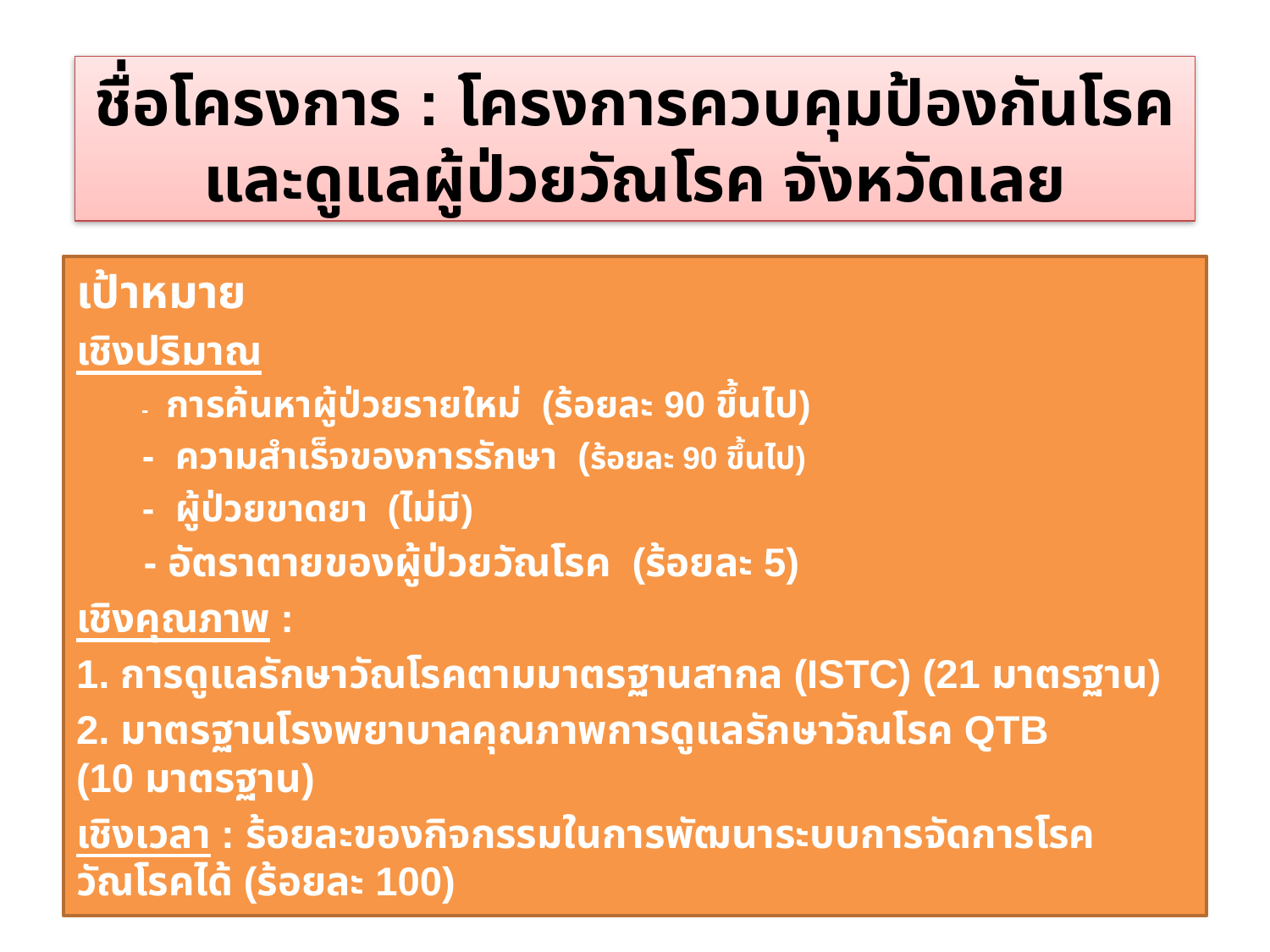

ชื่อโครงการ : โครงการควบคุมป้องกันโรคและดูแลผู้ป่วยวัณโรค จังหวัดเลย
เป้าหมาย
เชิงปริมาณ
           -   การค้นหาผู้ป่วยรายใหม่  (ร้อยละ 90 ขึ้นไป)
 -  ความสำเร็จของการรักษา  (ร้อยละ 90 ขึ้นไป)
 -  ผู้ป่วยขาดยา  (ไม่มี)
      - อัตราตายของผู้ป่วยวัณโรค  (ร้อยละ 5)
เชิงคุณภาพ :
1. การดูแลรักษาวัณโรคตามมาตรฐานสากล (ISTC) (21 มาตรฐาน)
2. มาตรฐานโรงพยาบาลคุณภาพการดูแลรักษาวัณโรค QTB         (10 มาตรฐาน)
เชิงเวลา : ร้อยละของกิจกรรมในการพัฒนาระบบการจัดการโรควัณโรคได้ (ร้อยละ 100)